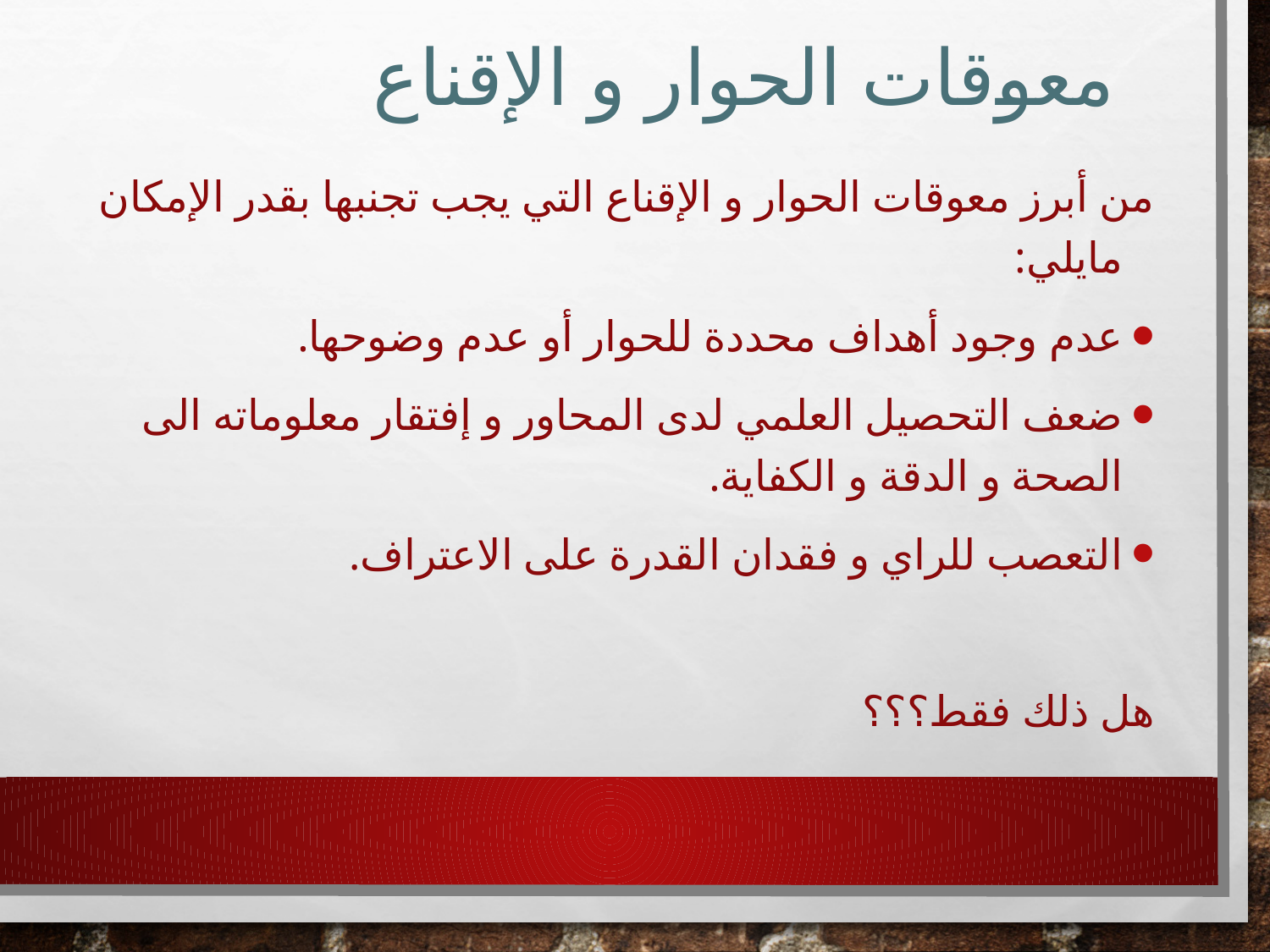

# معوقات الحوار و الإقناع
من أبرز معوقات الحوار و الإقناع التي يجب تجنبها بقدر الإمكان مايلي:
عدم وجود أهداف محددة للحوار أو عدم وضوحها.
ضعف التحصيل العلمي لدى المحاور و إفتقار معلوماته الى الصحة و الدقة و الكفاية.
التعصب للراي و فقدان القدرة على الاعتراف.

هل ذلك فقط؟؟؟